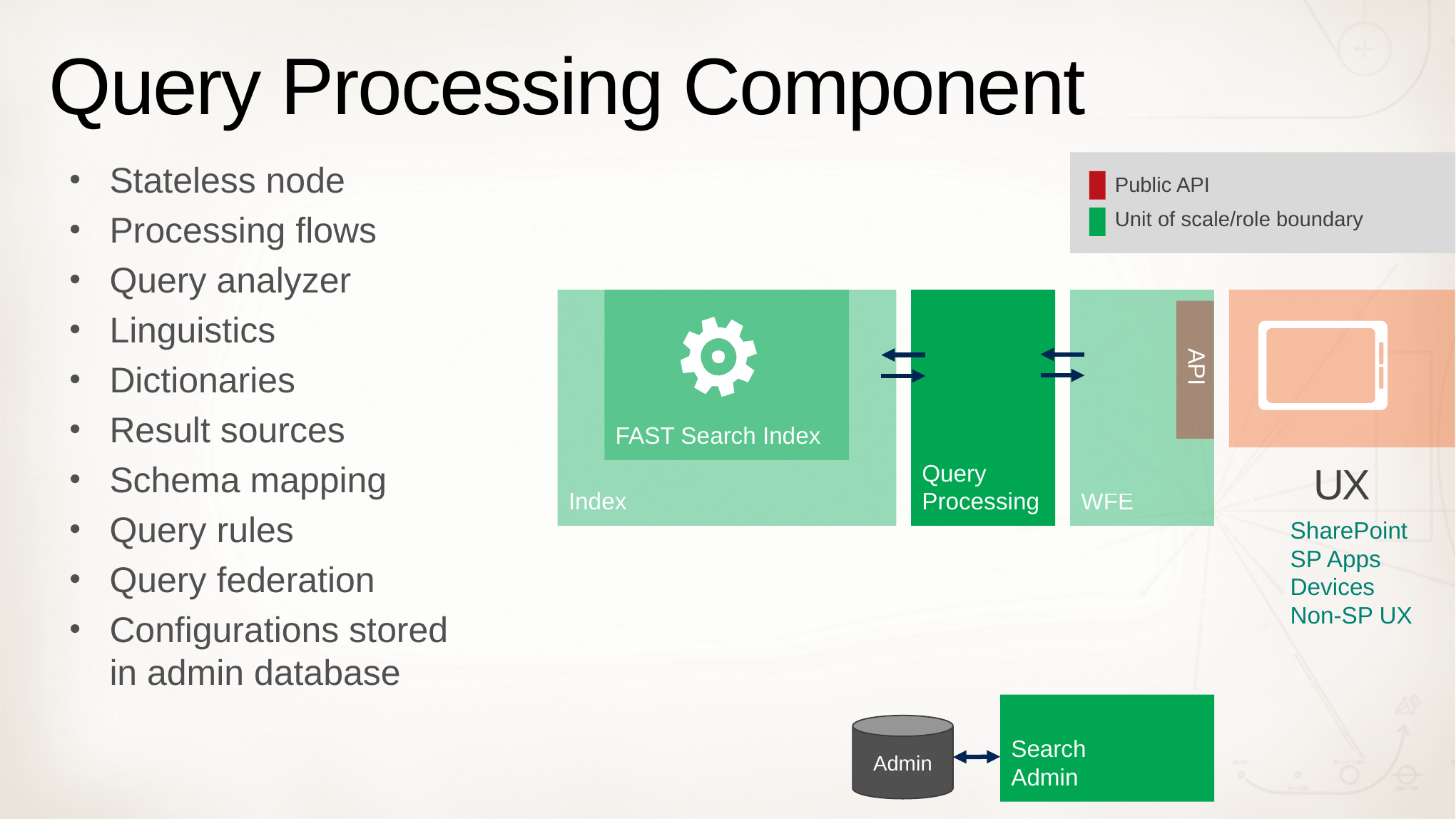

# Query Processing Component
Stateless node
Processing flows
Query analyzer
Linguistics
Dictionaries
Result sources
Schema mapping
Query rules
Query federation
Configurations stored in admin database

Public API

Unit of scale/role boundary

FAST Search Index
Index

UX
Query
Processing
WFE
API

SharePoint
SP Apps
Devices
Non-SP UX
Search
Admin
Admin